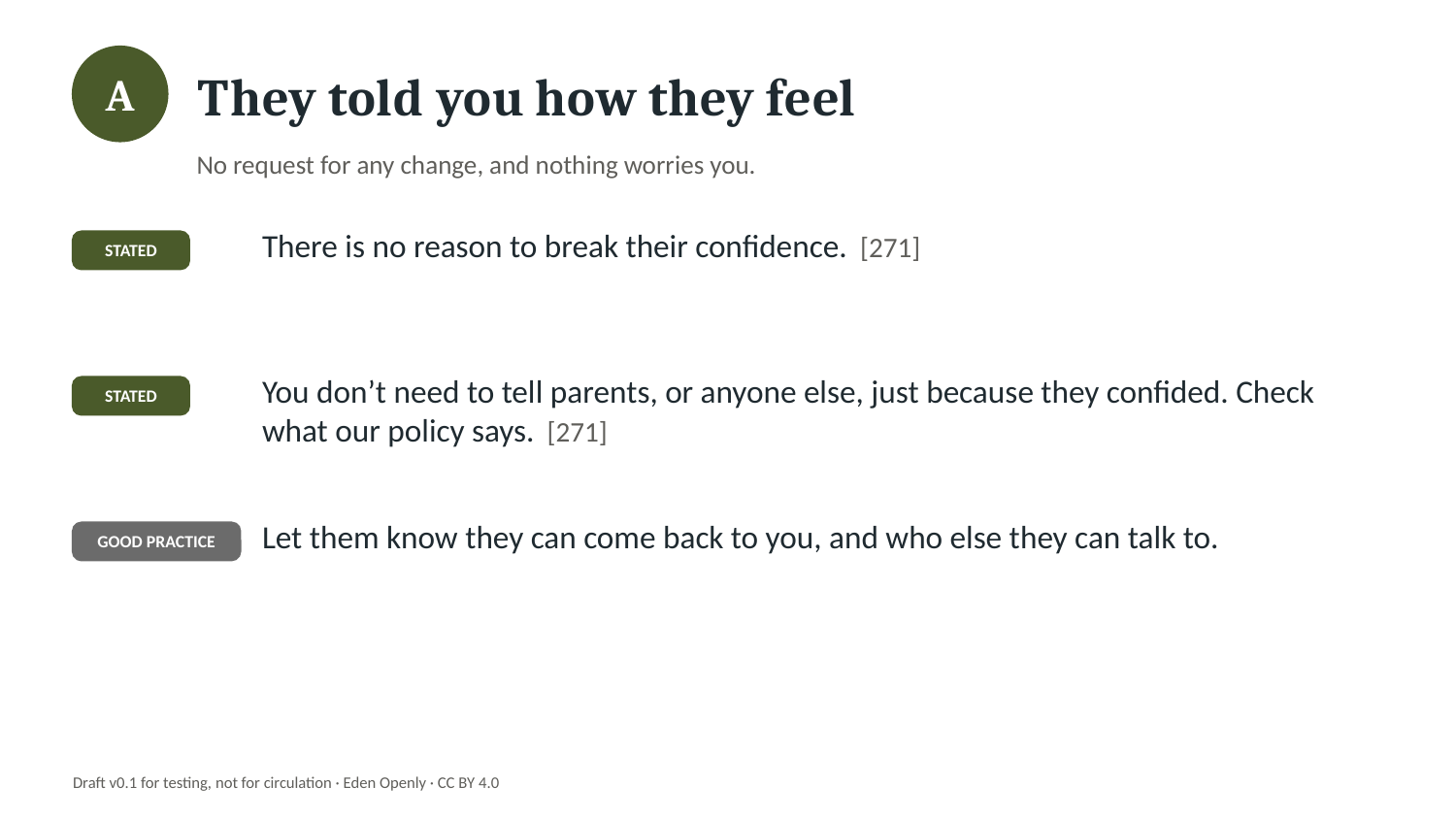

They told you how they feel

A
No request for any change, and nothing worries you.
There is no reason to break their confidence.  [271]

STATED
You don’t need to tell parents, or anyone else, just because they confided. Check what our policy says.  [271]

STATED
Let them know they can come back to you, and who else they can talk to.

GOOD PRACTICE
Draft v0.1 for testing, not for circulation · Eden Openly · CC BY 4.0